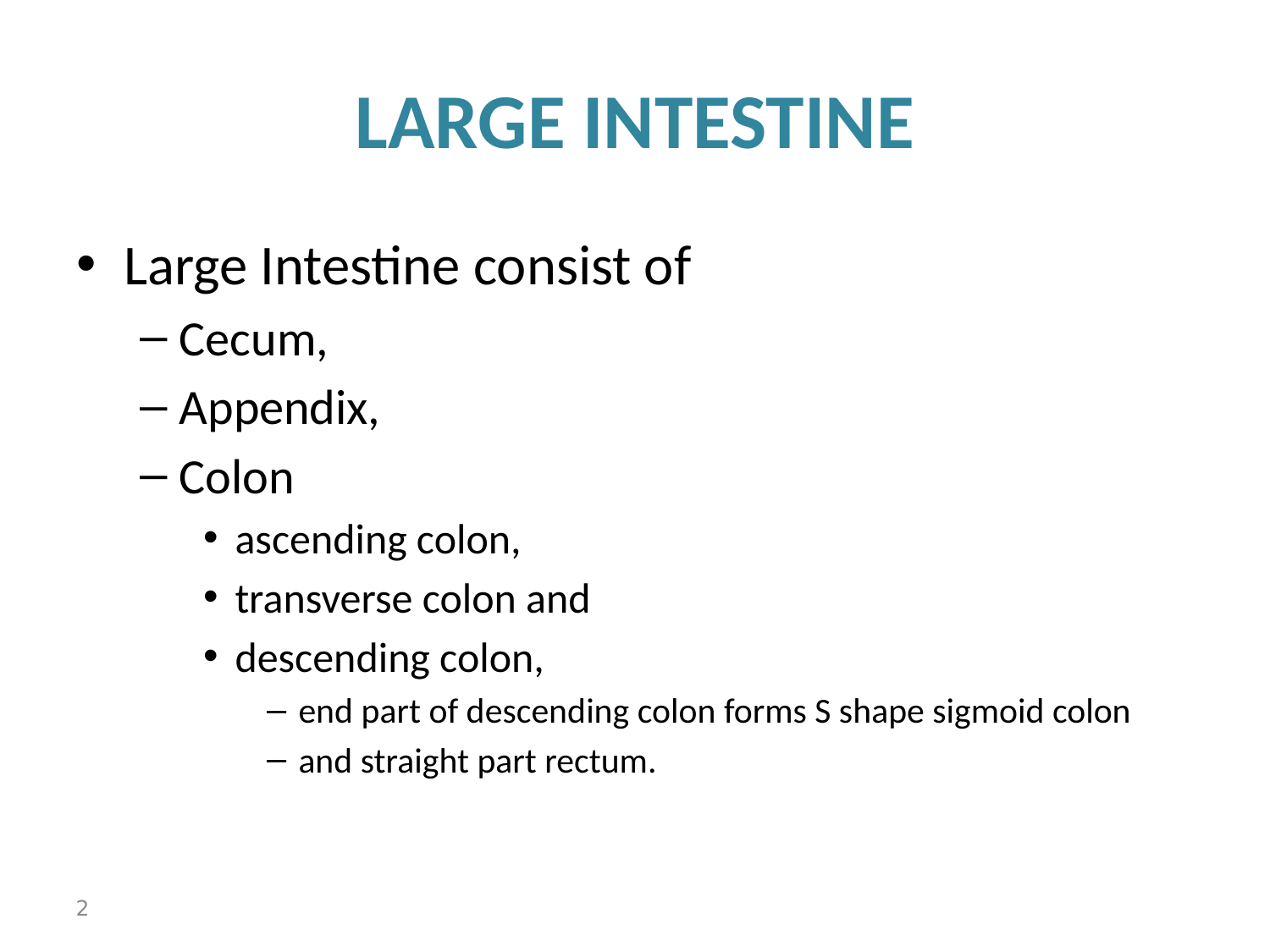

# LARGE INTESTINE
Large Intestine consist of
Cecum,
Appendix,
Colon
ascending colon,
transverse colon and
descending colon,
end part of descending colon forms S shape sigmoid colon
and straight part rectum.
2